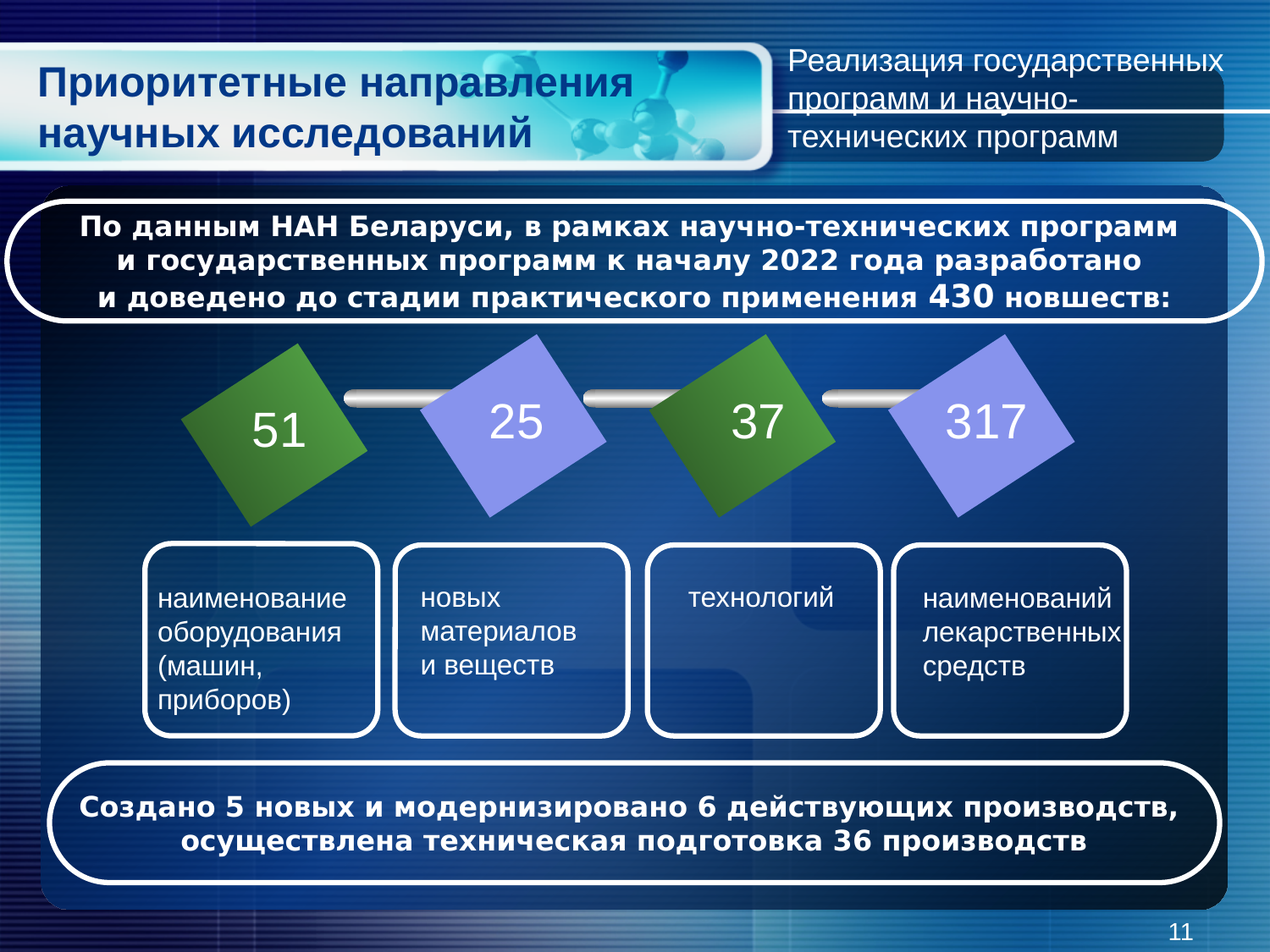

Реализация государственных программ и научно-технических программ
# Приоритетные направления научных исследований
По данным НАН Беларуси, в рамках научно-технических программ
и государственных программ к началу 2022 года разработано
и доведено до стадии практического применения 430 новшеств:

25
37
317
51

новых материалов
и веществ
технологий
наименование оборудования (машин, приборов)
наименований лекарственных средств
Создано 5 новых и модернизировано 6 действующих производств,
осуществлена техническая подготовка 36 производств
11